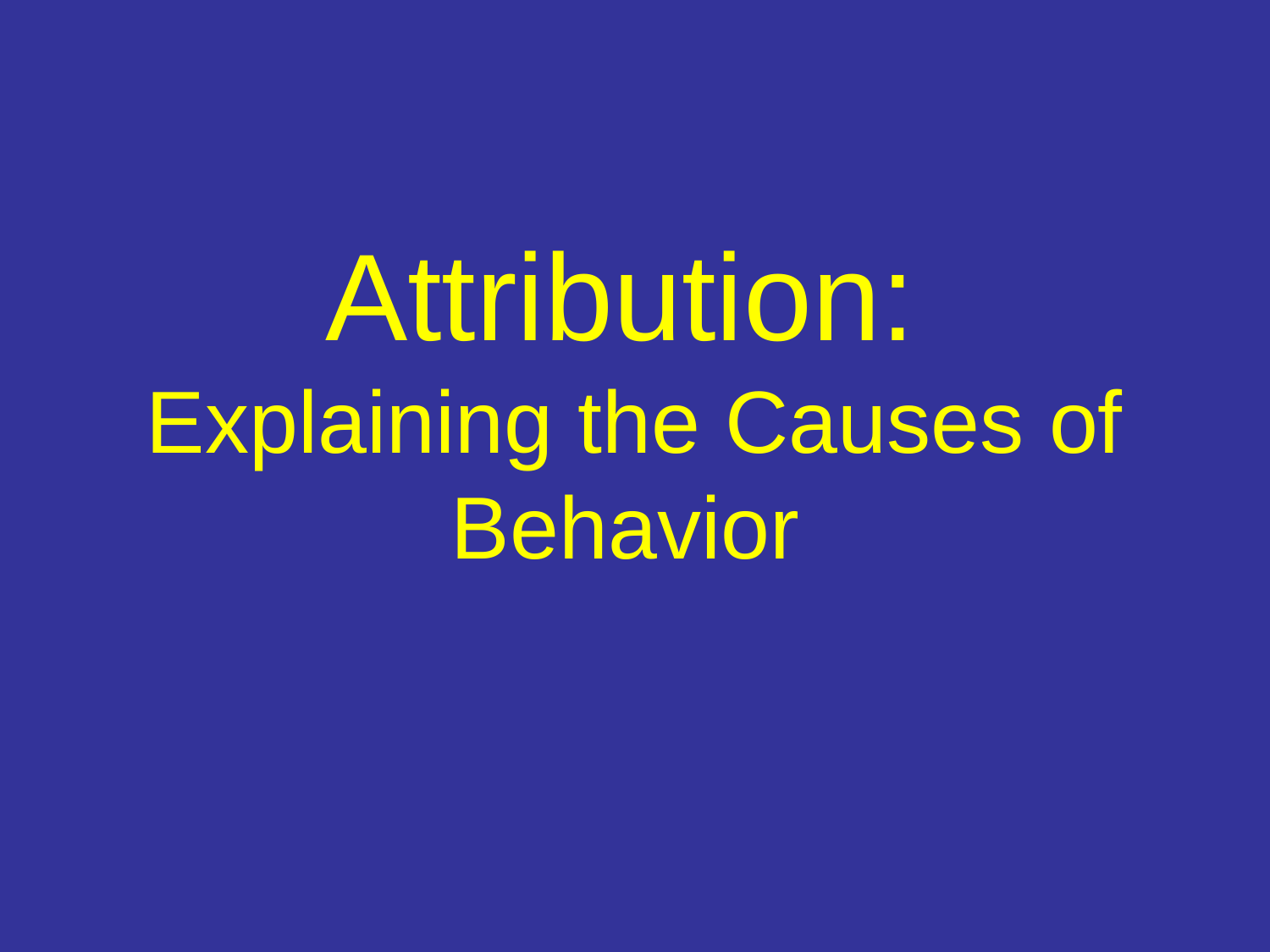

# Attribution: Explaining the Causes of Behavior